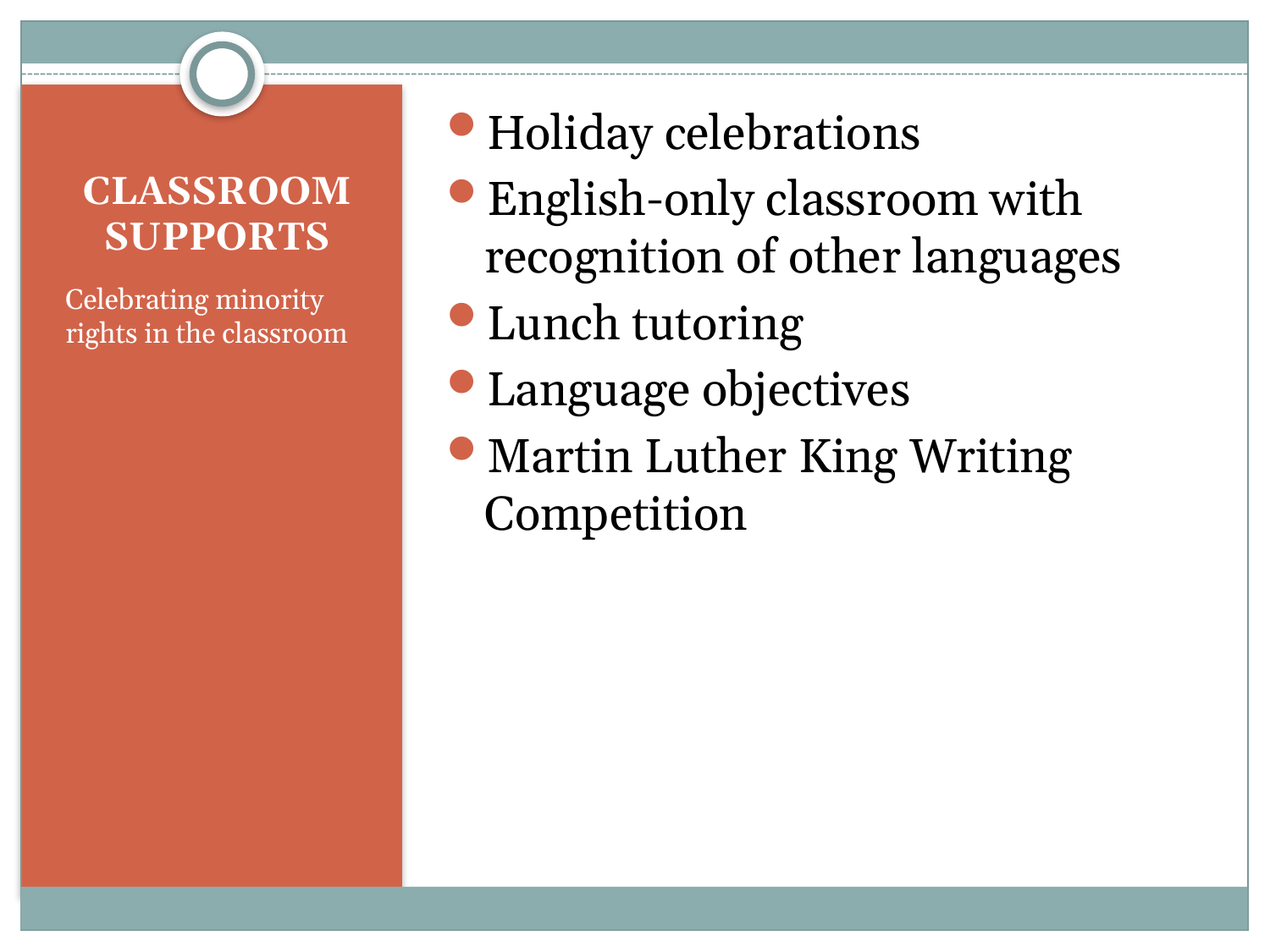

Holiday celebrations
English-only classroom with recognition of other languages
Lunch tutoring
Language objectives
Martin Luther King Writing Competition
# CLASSROOM SUPPORTS
Celebrating minority rights in the classroom